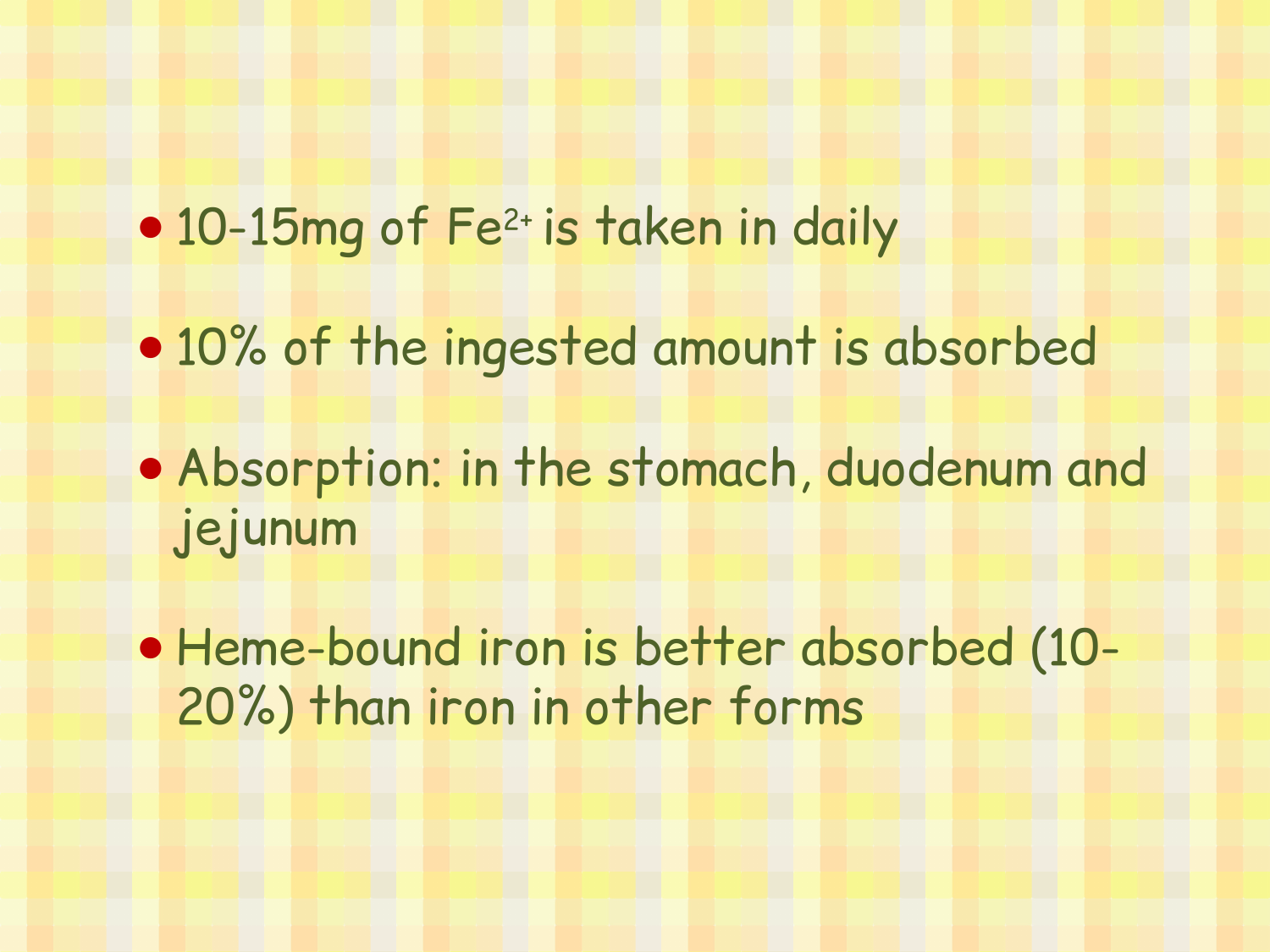

10-15mg of Fe2+ is taken in daily

10% of the ingested amount is absorbed

Absorption: in the stomach, duodenum and jejunum

Heme-bound iron is better absorbed (10-20%) than iron in other forms